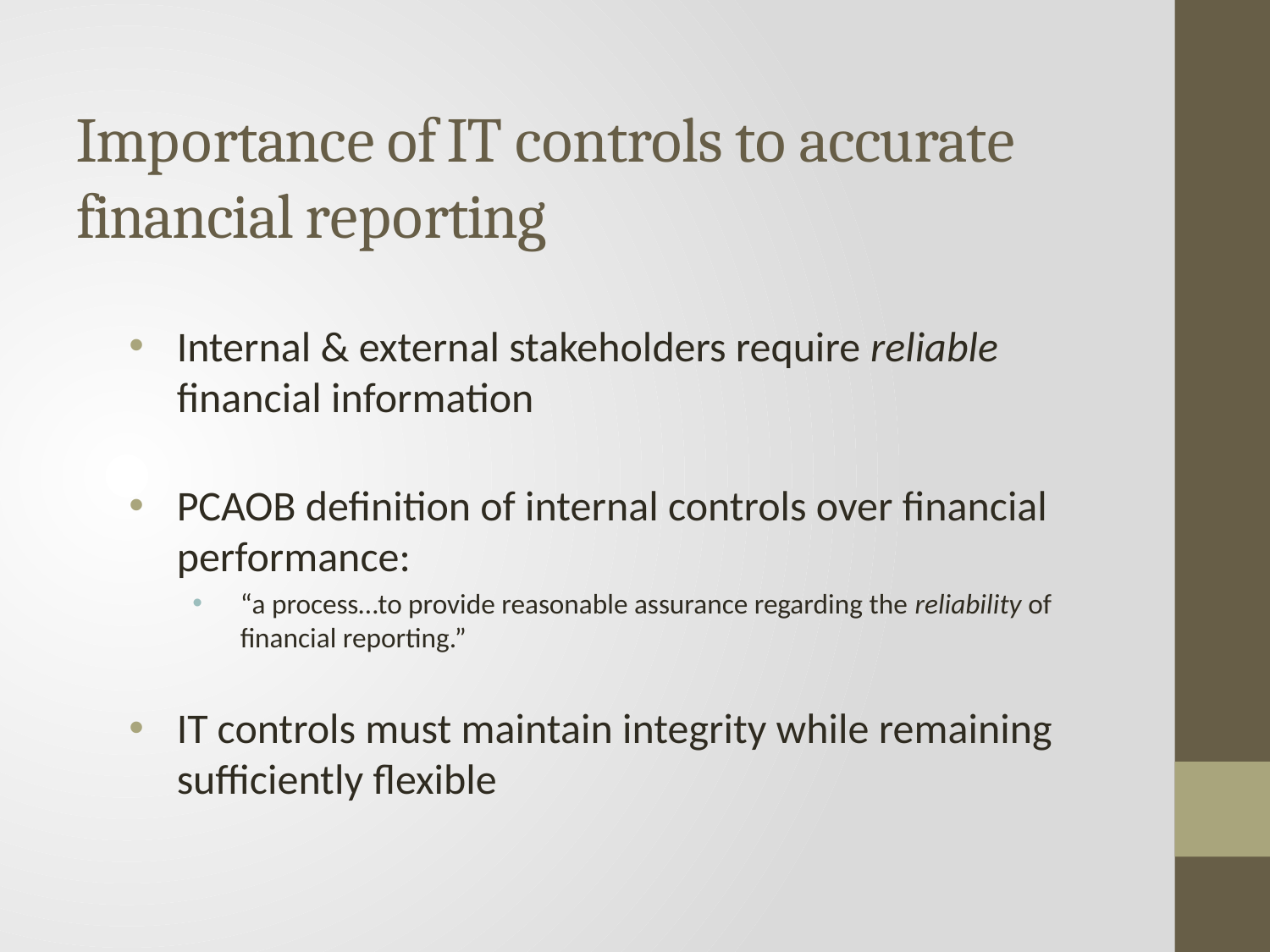

# Importance of IT controls to accurate financial reporting

Internal & external stakeholders require reliable financial information

PCAOB definition of internal controls over financial performance:
“a process…to provide reasonable assurance regarding the reliability of financial reporting.”

IT controls must maintain integrity while remaining sufficiently flexible